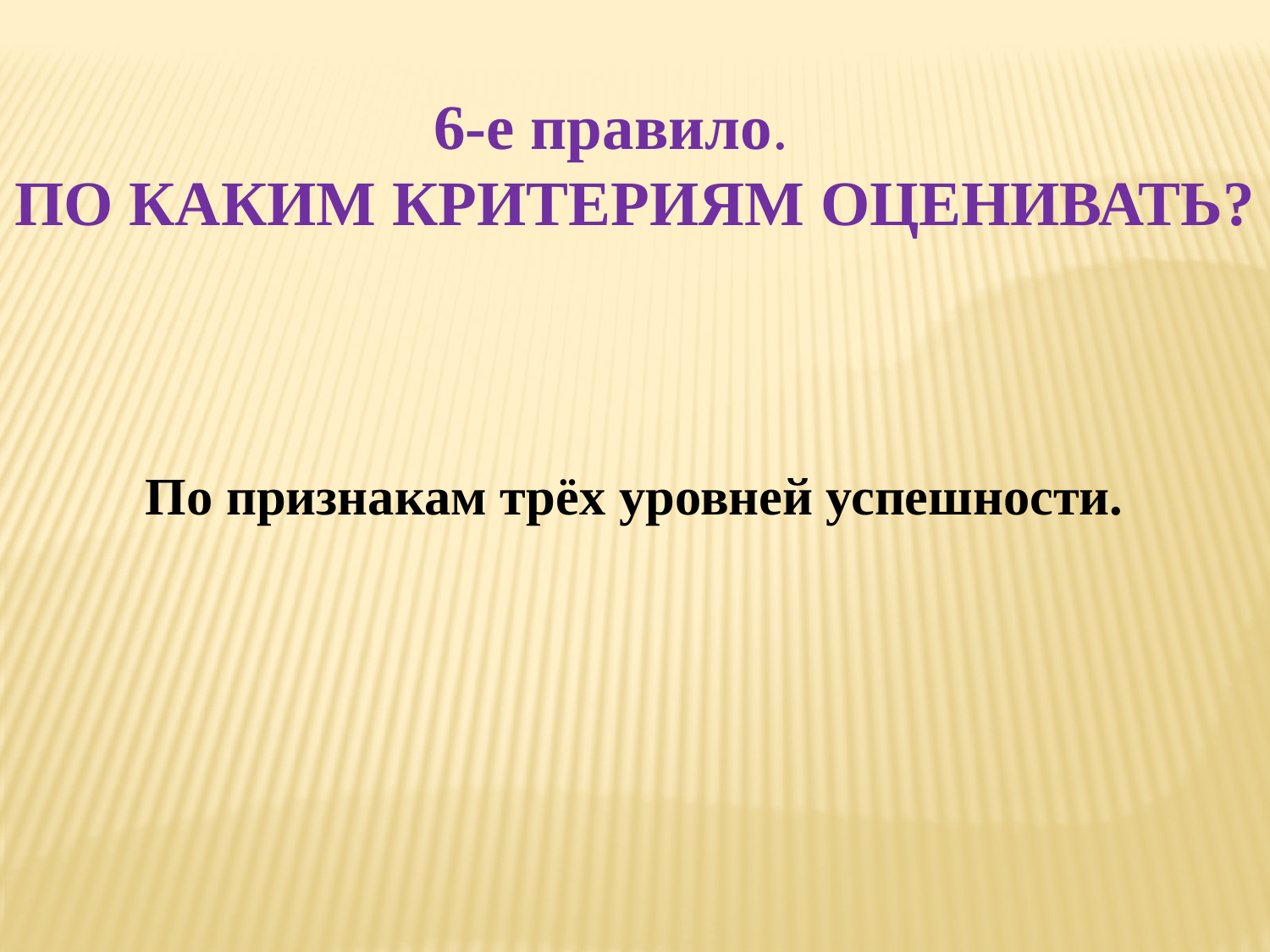

6-е правило.
ПО КАКИМ КРИТЕРИЯМ ОЦЕНИВАТЬ?
 По признакам трёх уровней успешности.